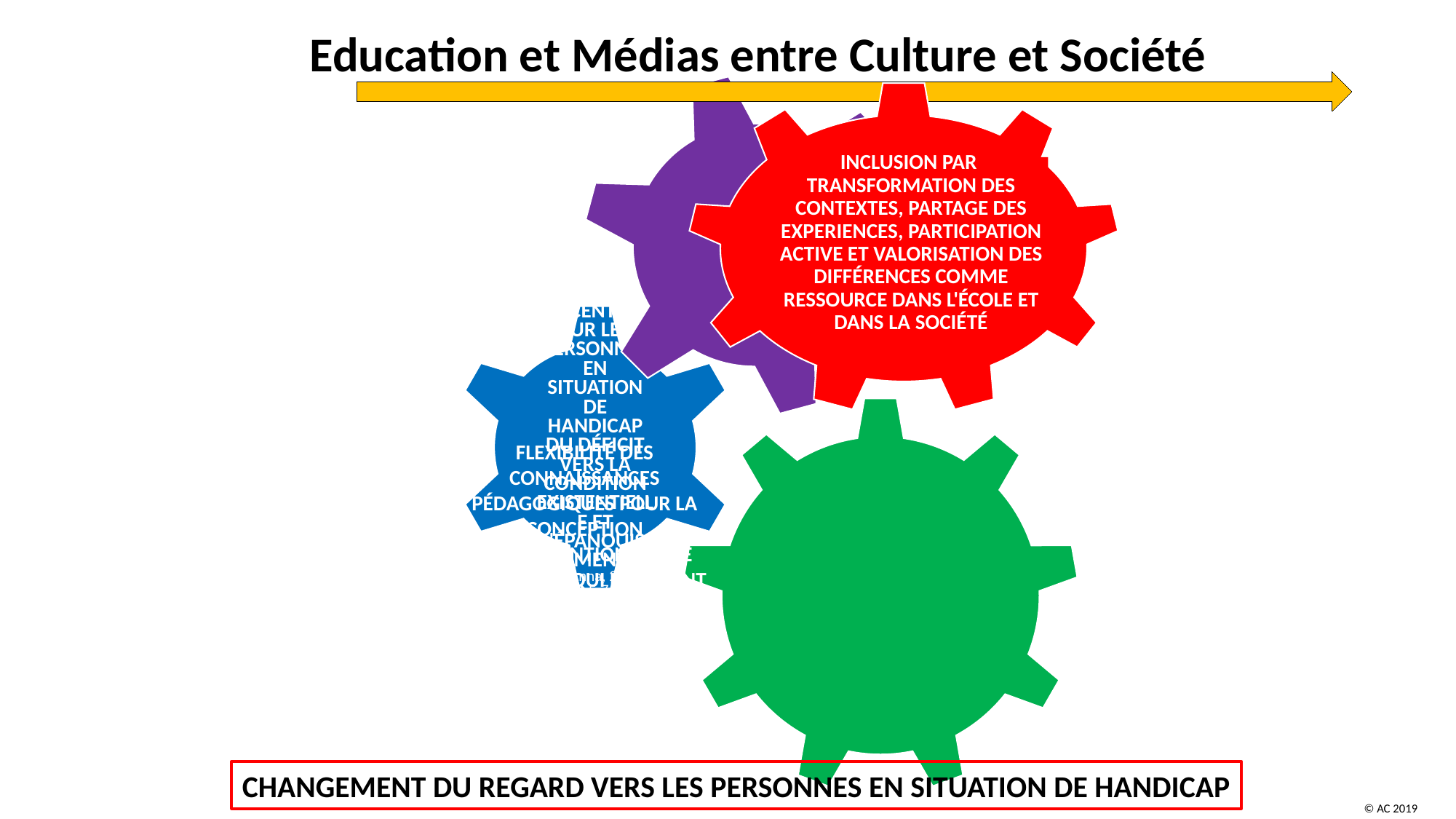

Education et Médias entre Culture et Société

INCLUSION PAR  TRANSFORMATION DES CONTEXTES, PARTAGE DES EXPERIENCES, PARTICIPATION ACTIVE ET VALORISATION DES DIFFÉRENCES COMME RESSOURCE DANS L'ÉCOLE ET DANS LA SOCIÉTÉ
FLEXIBILITÉ DES CONNAISSANCES PÉDAGOGIQUES POUR LA CONCEPTION D'INTERVENTIONS ET DE STRATÉGIES QUI PRENNENT EN COMPTE LES SPÉCIFICITÉS DE CHAQUE PERSONNE
CHANGEMENT DU REGARD VERS LES PERSONNES EN SITUATION DE HANDICAP
© AC 2019